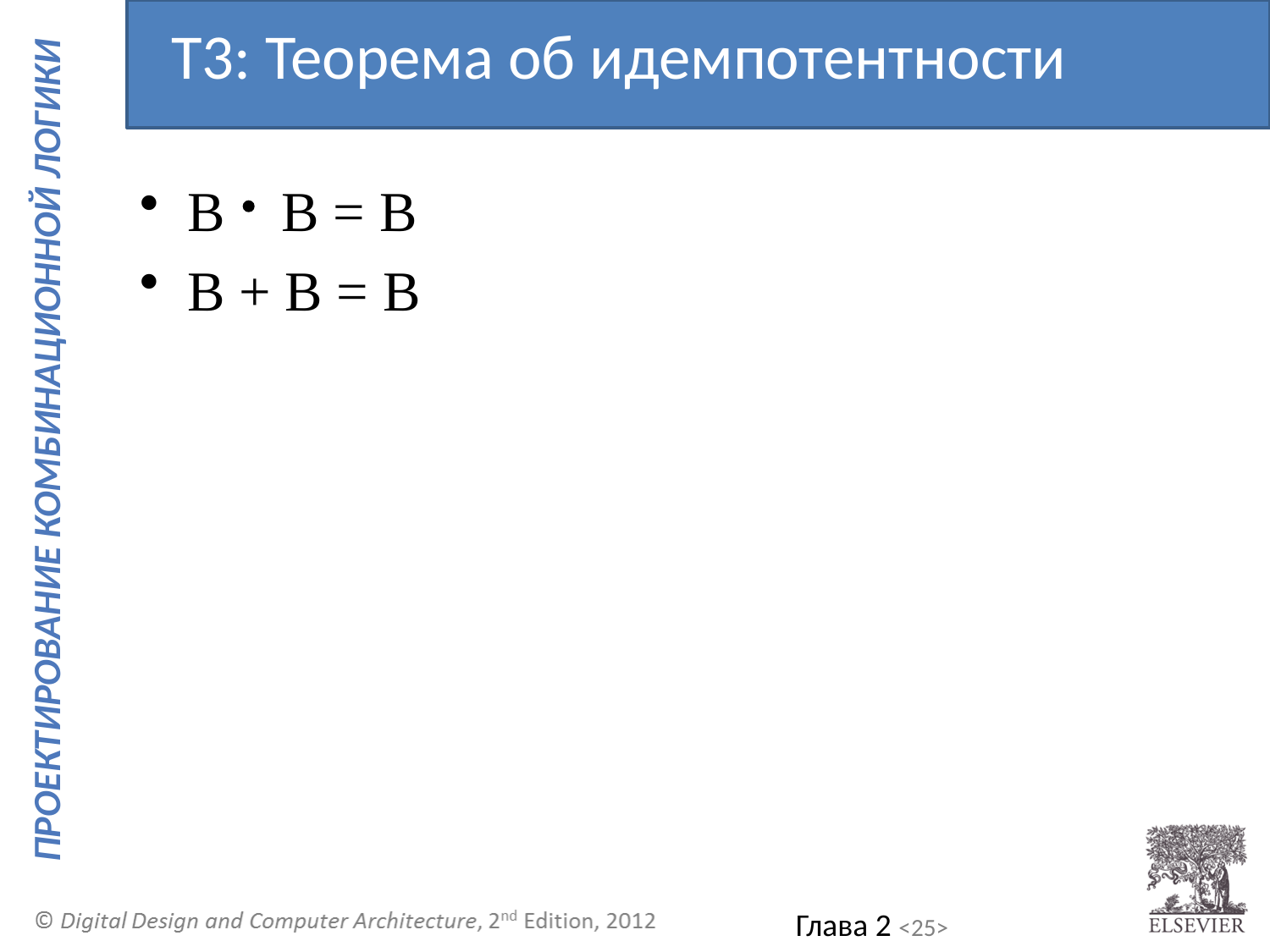

T3: Теорема об идемпотентности
B    B = B
B + B = B